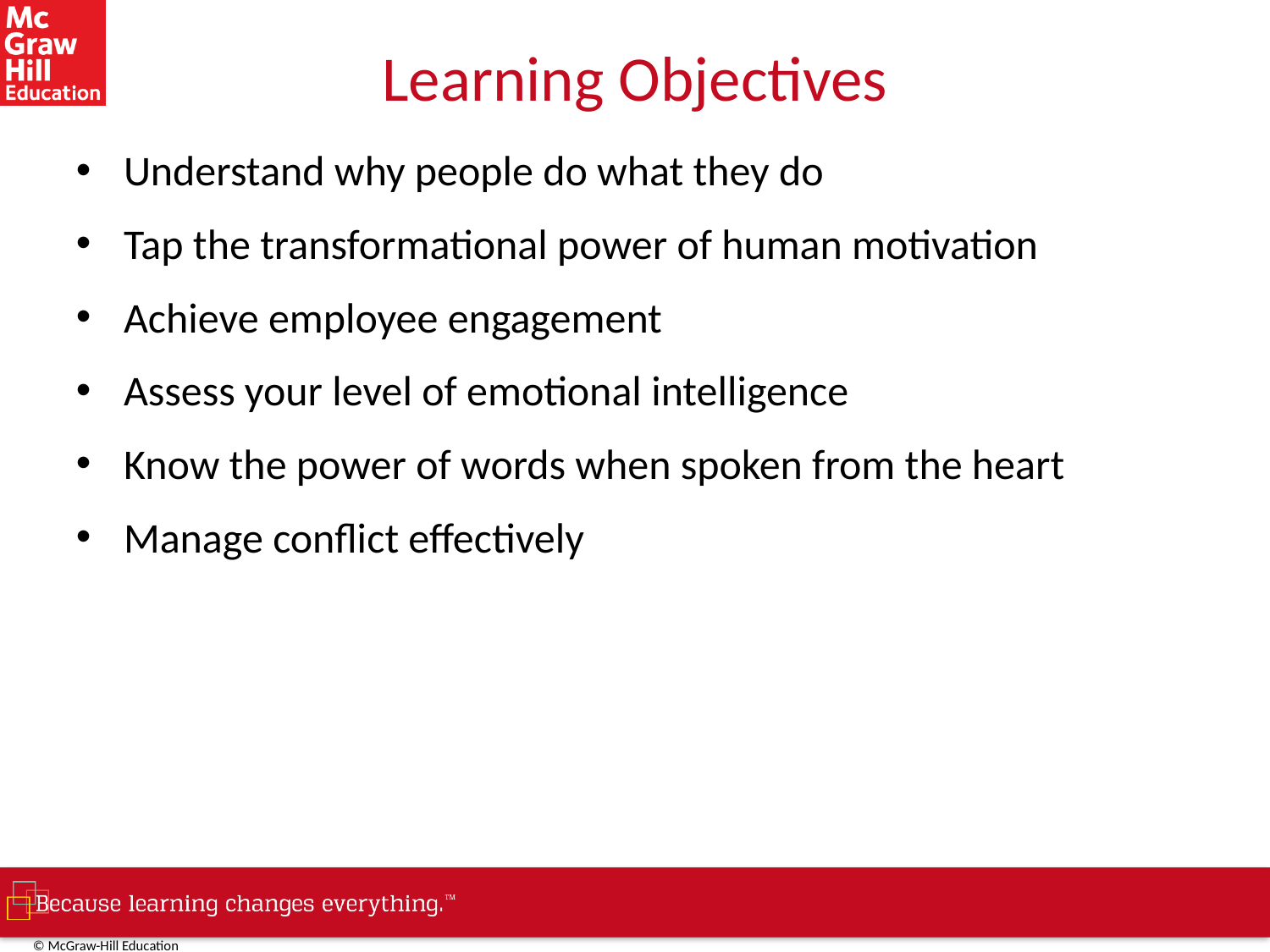

# Learning Objectives
Understand why people do what they do
Tap the transformational power of human motivation
Achieve employee engagement
Assess your level of emotional intelligence
Know the power of words when spoken from the heart
Manage conflict effectively